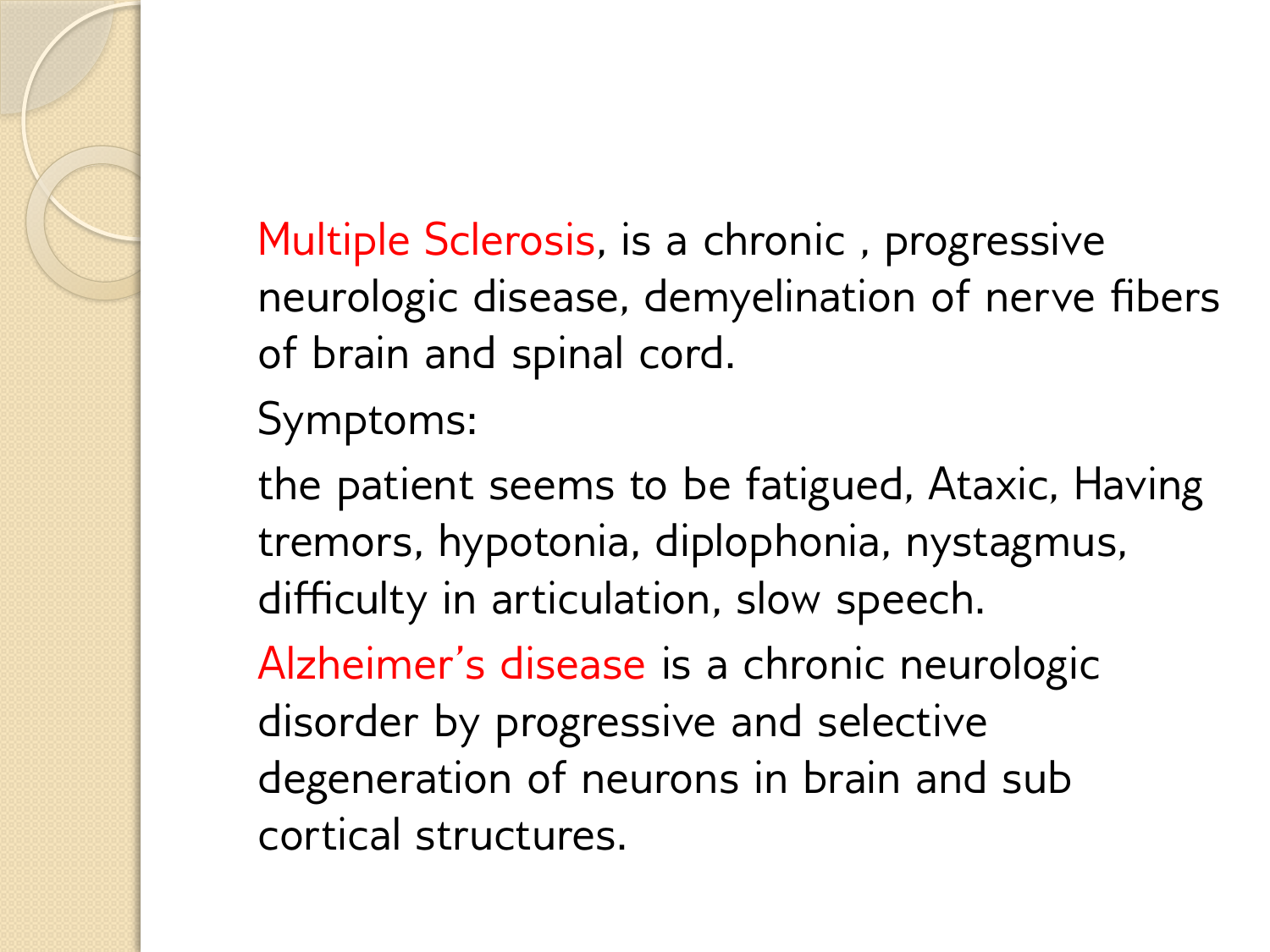

#
	Multiple Sclerosis, is a chronic , progressive neurologic disease, demyelination of nerve fibers of brain and spinal cord.
	Symptoms:
	the patient seems to be fatigued, Ataxic, Having tremors, hypotonia, diplophonia, nystagmus,  difficulty in articulation, slow speech.
	Alzheimer’s disease is a chronic neurologic disorder by progressive and selective degeneration of neurons in brain and sub cortical structures.